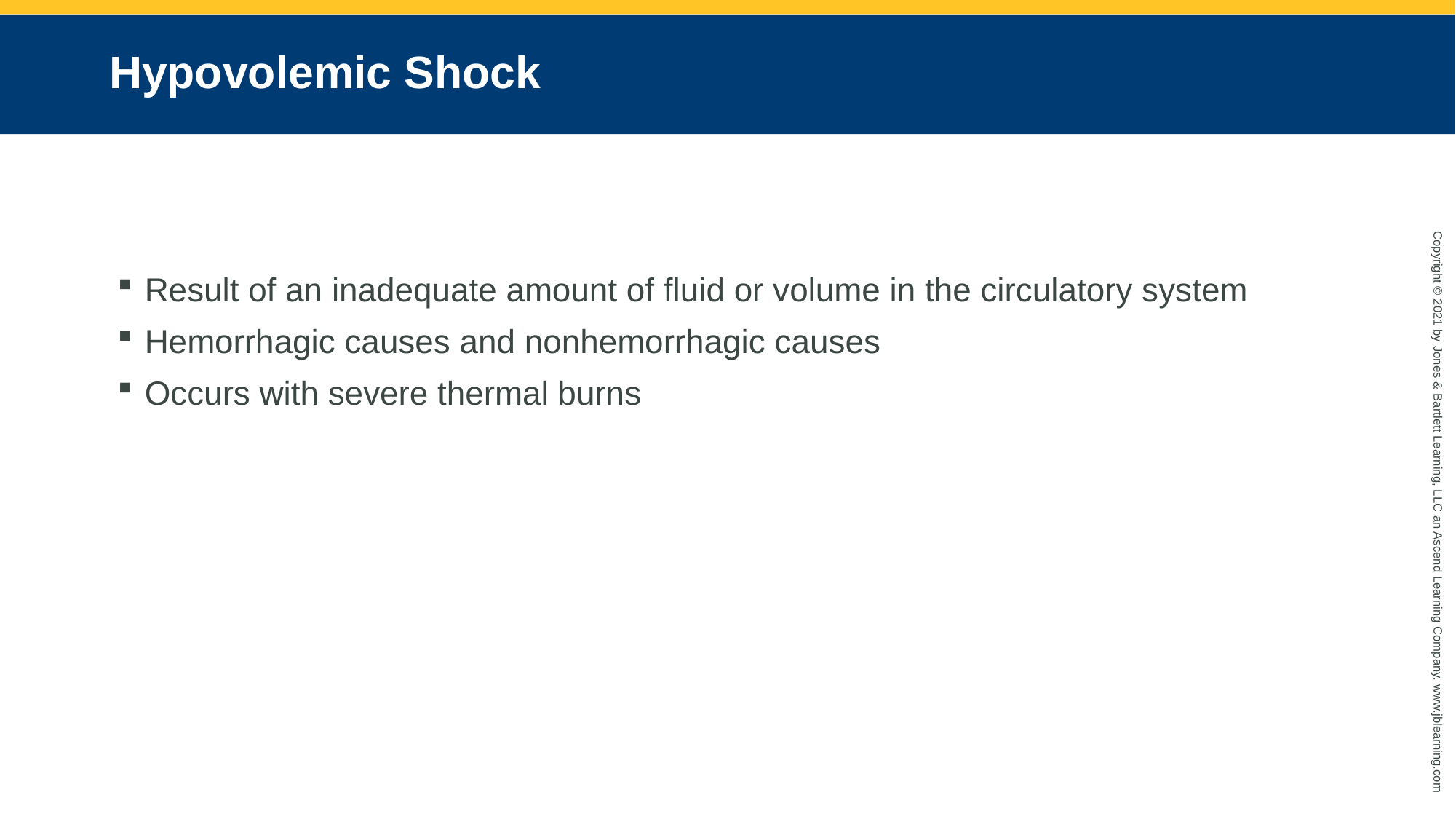

# Hypovolemic Shock
Result of an inadequate amount of fluid or volume in the circulatory system
Hemorrhagic causes and nonhemorrhagic causes
Occurs with severe thermal burns